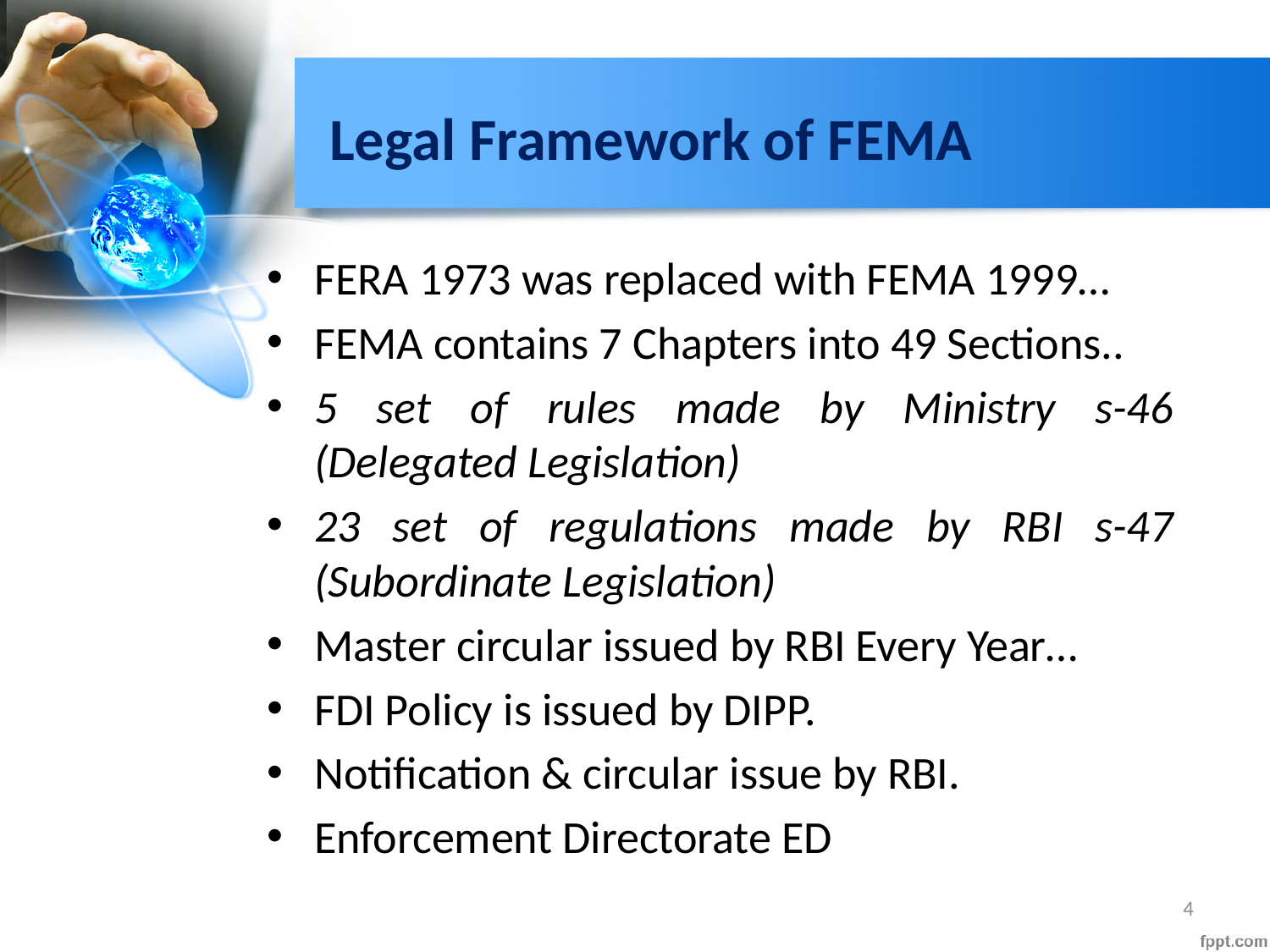

# Legal Framework of FEMA
FERA 1973 was replaced with FEMA 1999…
FEMA contains 7 Chapters into 49 Sections..
5 set of rules made by Ministry s-46 (Delegated Legislation)
23 set of regulations made by RBI s-47 (Subordinate Legislation)
Master circular issued by RBI Every Year…
FDI Policy is issued by DIPP.
Notification & circular issue by RBI.
Enforcement Directorate ED

4